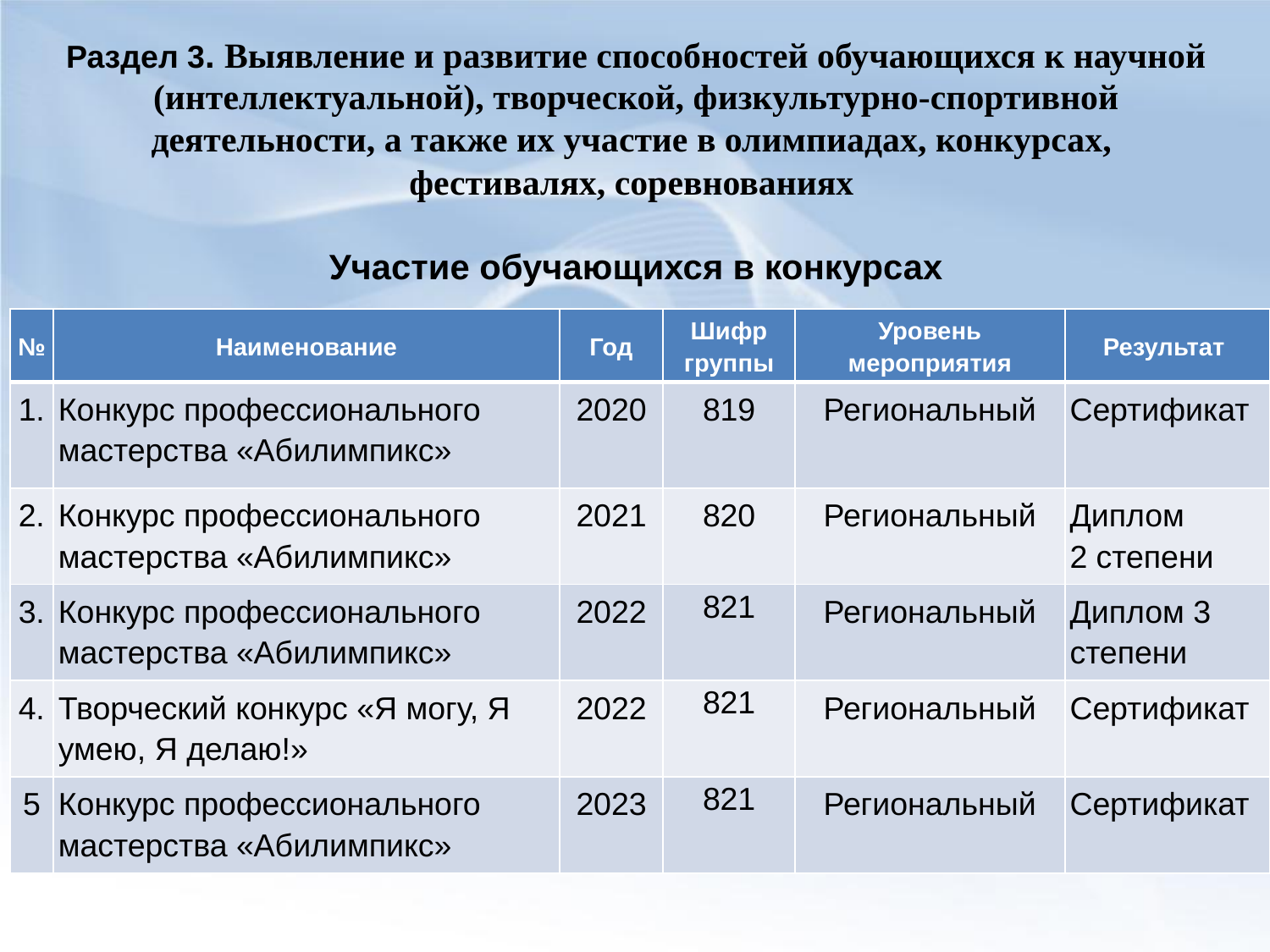

Раздел 3. Выявление и развитие способностей обучающихся к научной (интеллектуальной), творческой, физкультурно-спортивной деятельности, а также их участие в олимпиадах, конкурсах,
фестивалях, соревнованиях
#
Участие обучающихся в конкурсах
| № | Наименование | Год | Шифр группы | Уровень мероприятия | Результат |
| --- | --- | --- | --- | --- | --- |
| 1. | Конкурс профессионального мастерства «Абилимпикс» | 2020 | 819 | Региональный | Сертификат |
| 2. | Конкурс профессионального мастерства «Абилимпикс» | 2021 | 820 | Региональный | Диплом 2 степени |
| 3. | Конкурс профессионального мастерства «Абилимпикс» | 2022 | 821 | Региональный | Диплом 3 степени |
| 4. | Творческий конкурс «Я могу, Я умею, Я делаю!» | 2022 | 821 | Региональный | Сертификат |
| 5 | Конкурс профессионального мастерства «Абилимпикс» | 2023 | 821 | Региональный | Сертификат |